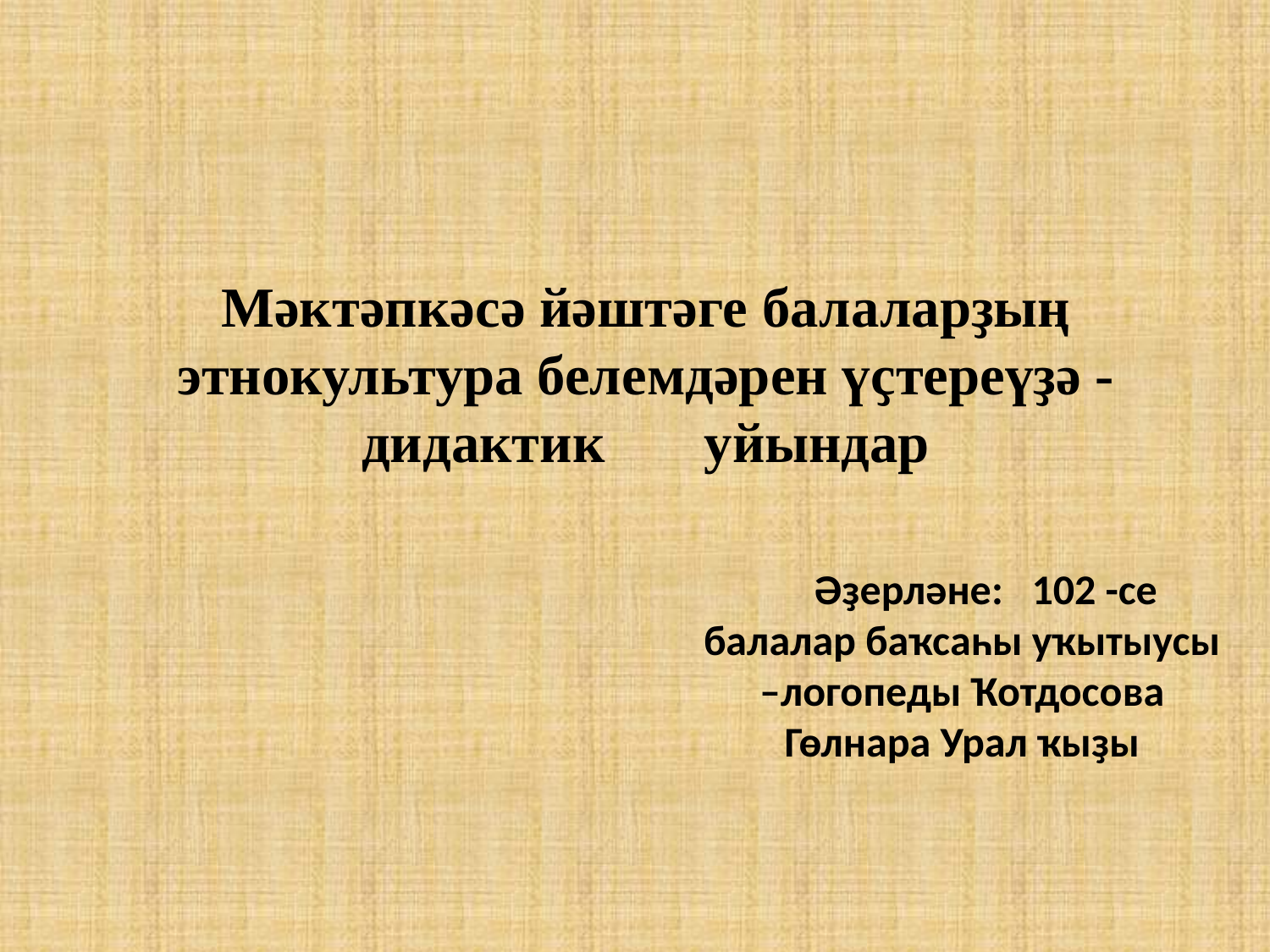

# Мәктәпкәсә йәштәге балаларҙың этнокультура белемдәрен үҫтереүҙә -дидактик       уйындар
     Әҙерләне:   102 -се балалар баҡсаһы уҡытыусы –логопеды Ҡотдосова Гөлнара Урал ҡыҙы